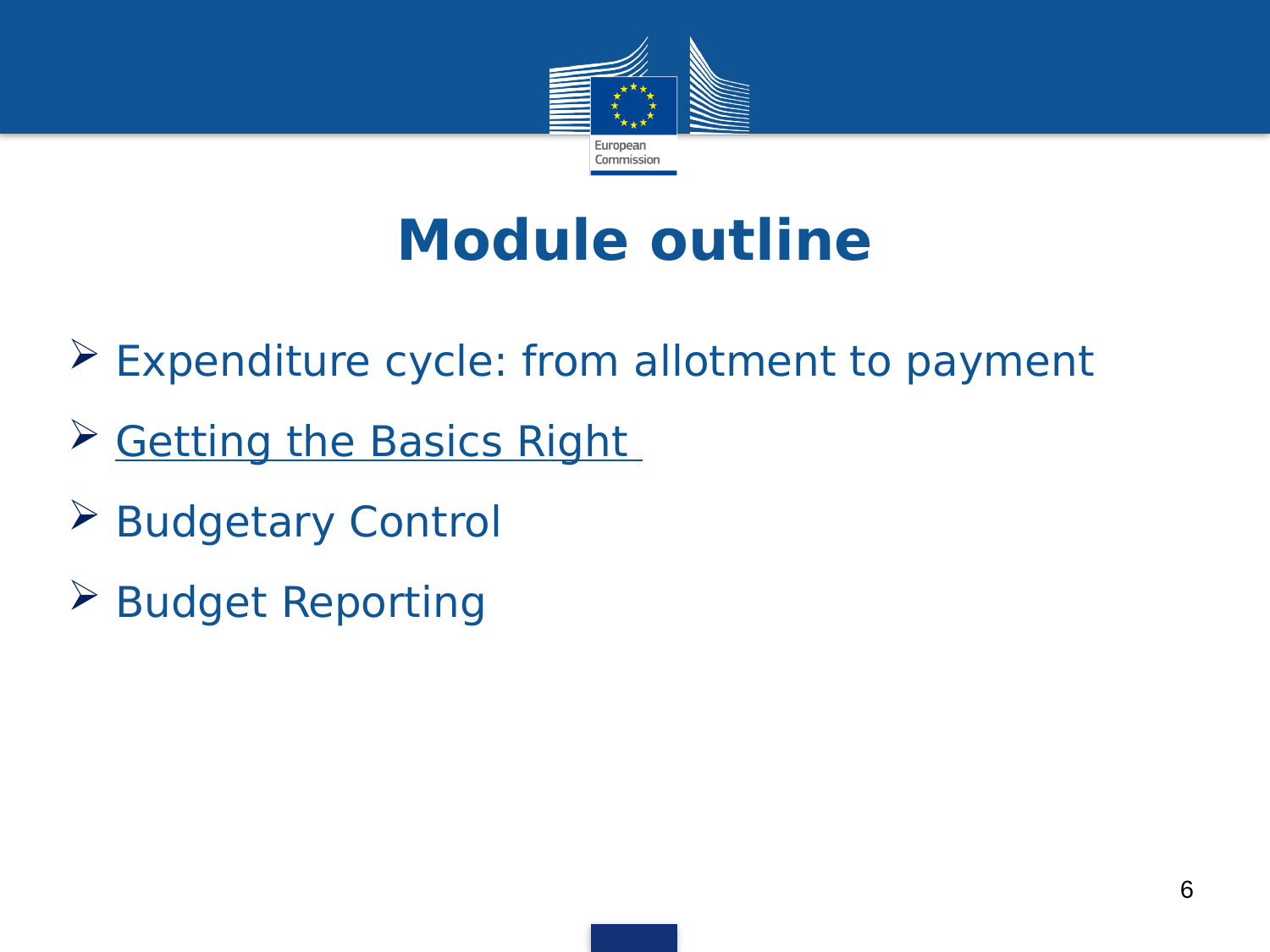

# Module outline
Expenditure cycle: from allotment to payment
Getting the Basics Right
Budgetary Control
Budget Reporting
6